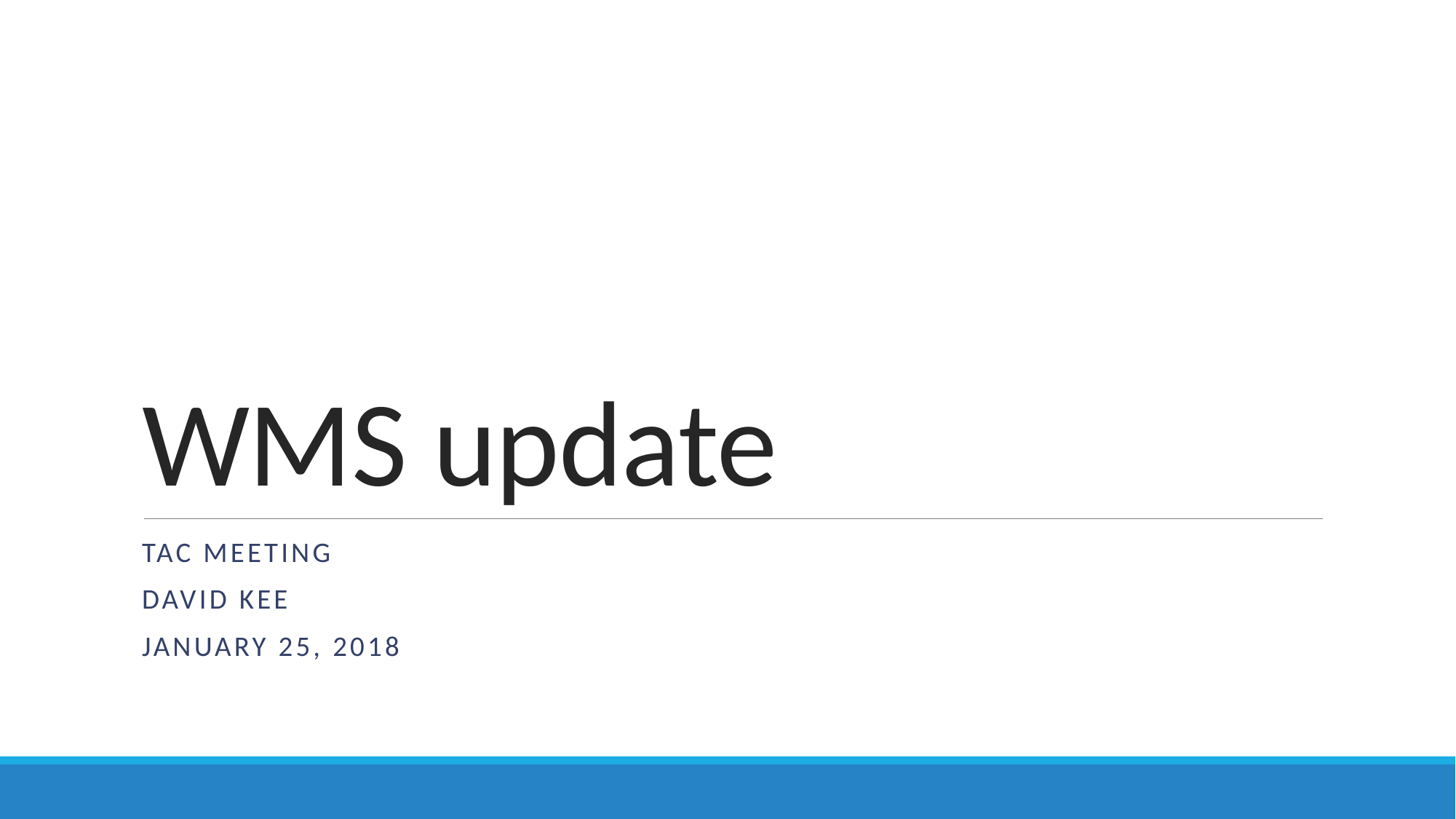

# WMS update
TAC MEETING
David Kee
January 25, 2018